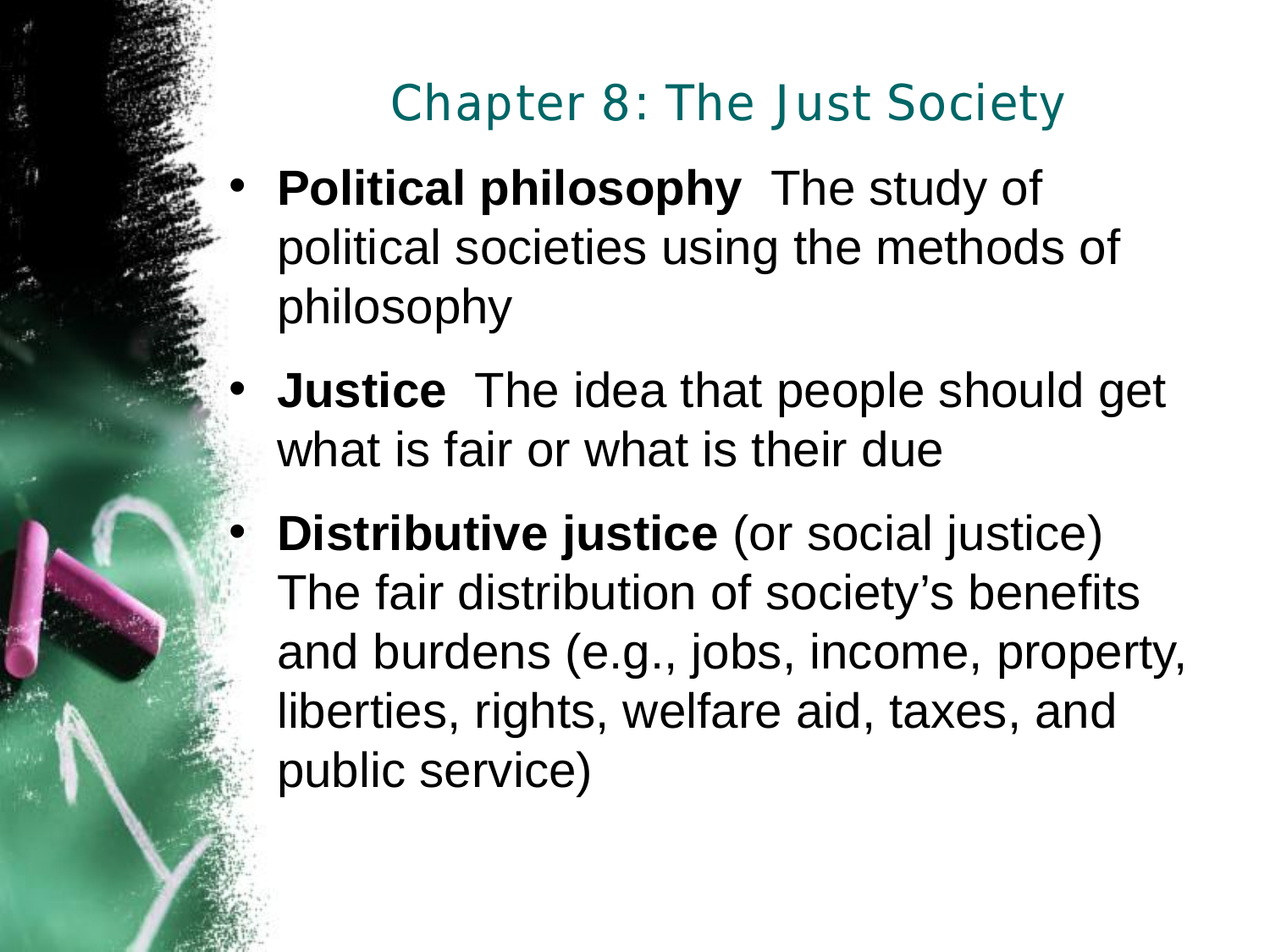

# Chapter 8: The Just Society
Political philosophy  The study of political societies using the methods of philosophy
Justice  The idea that people should get what is fair or what is their due
Distributive justice (or social justice)   The fair distribution of society’s benefits and burdens (e.g., jobs, income, property, liberties, rights, welfare aid, taxes, and public service)